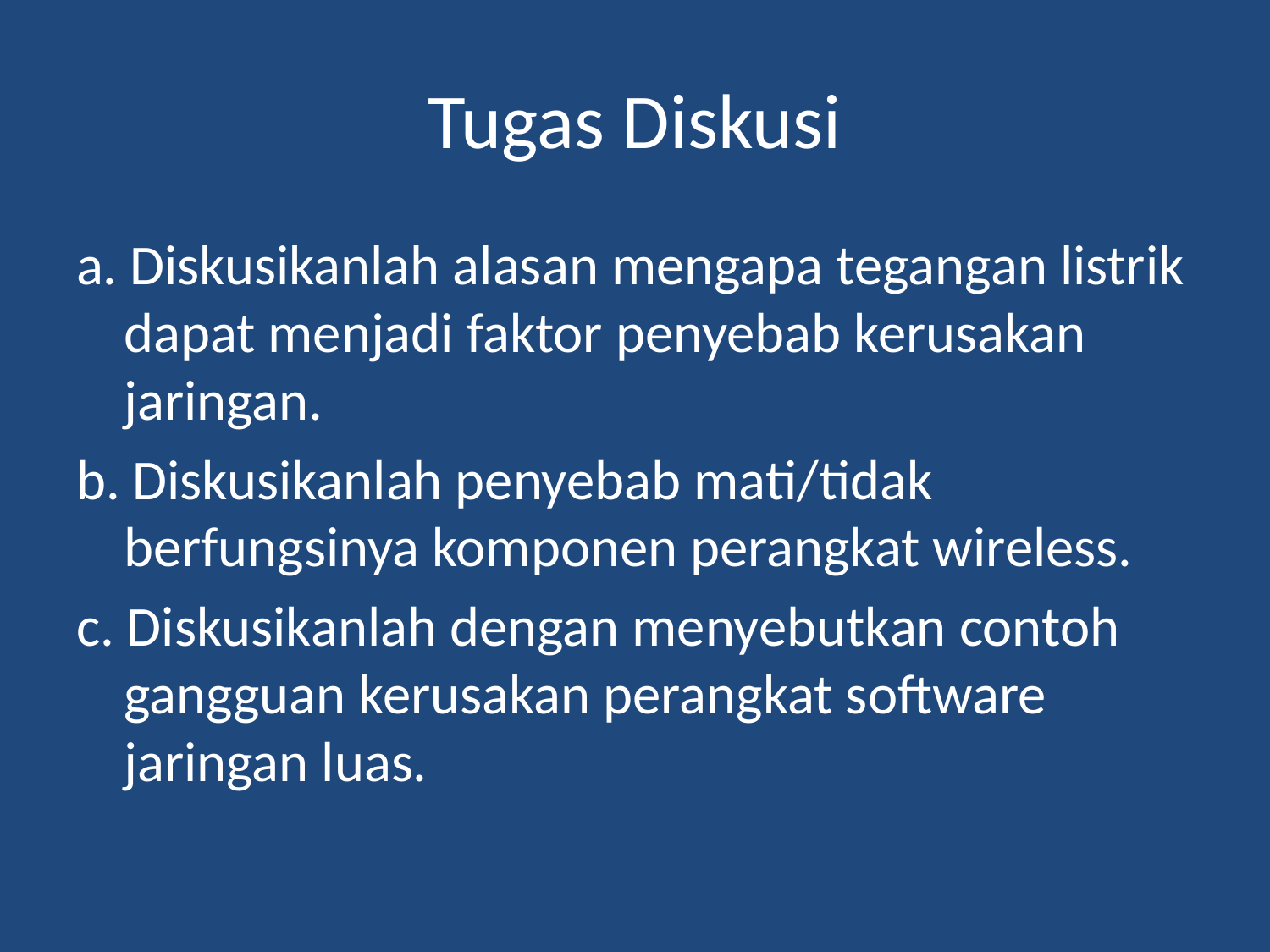

# Tugas Diskusi
a. Diskusikanlah alasan mengapa tegangan listrik dapat menjadi faktor penyebab kerusakan jaringan.
b. Diskusikanlah penyebab mati/tidak berfungsinya komponen perangkat wireless.
c. Diskusikanlah dengan menyebutkan contoh gangguan kerusakan perangkat software jaringan luas.